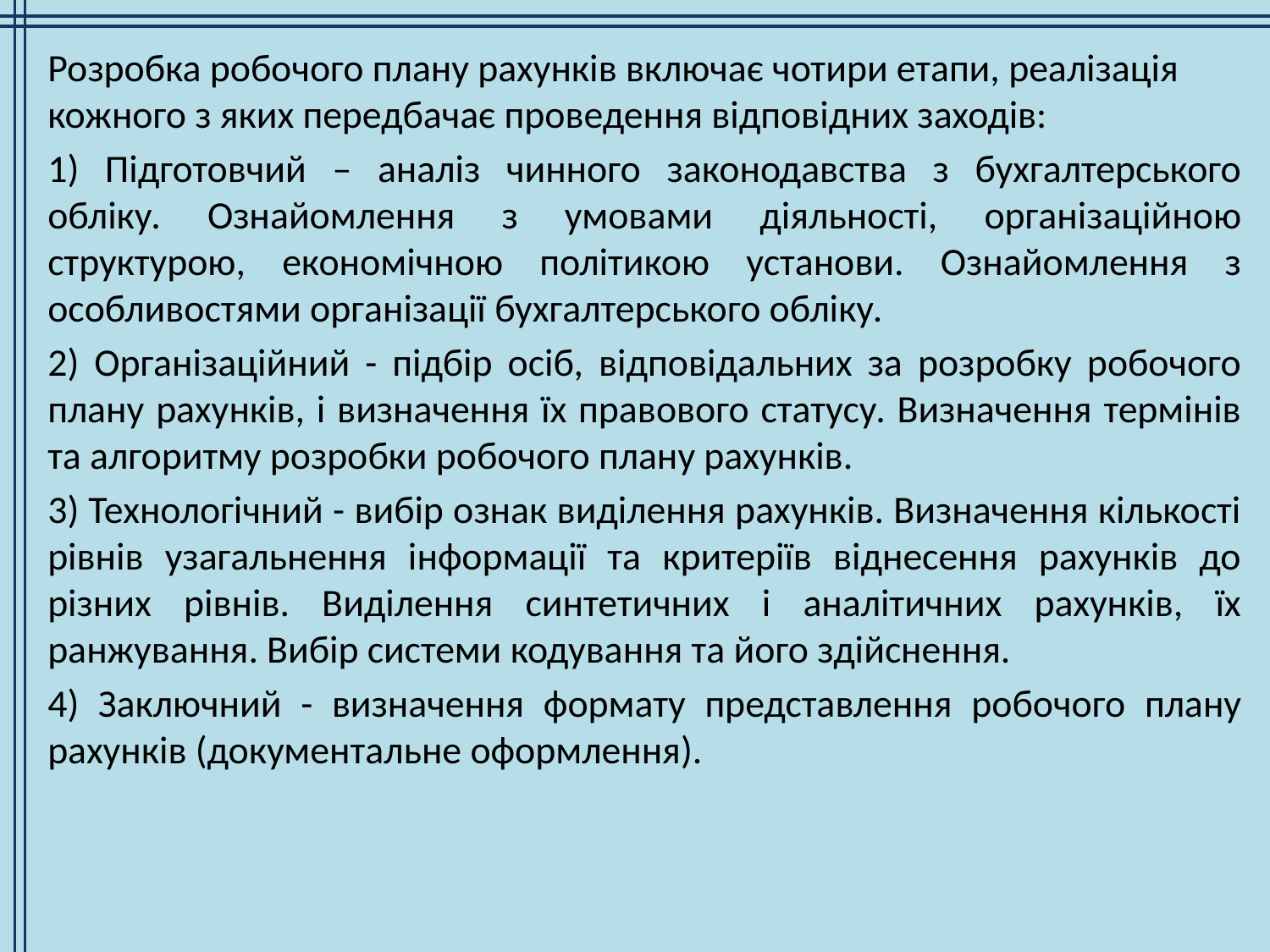

Розробка робочого плану рахунків включає чотири етапи, реалізація кожного з яких передбачає проведення відповідних заходів:
1) Підготовчий – аналіз чинного законодавства з бухгалтерського обліку. Ознайомлення з умовами діяльності, організаційною структурою, економічною політикою установи. Ознайомлення з особливостями організації бухгалтерського обліку.
2) Організаційний - підбір осіб, відповідальних за розробку робочого плану рахунків, і визначення їх правового статусу. Визначення термінів та алгоритму розробки робочого плану рахунків.
3) Технологічний - вибір ознак виділення рахунків. Визначення кількості рівнів узагальнення інформації та критеріїв віднесення рахунків до різних рівнів. Виділення синтетичних і аналітичних рахунків, їх ранжування. Вибір системи кодування та його здійснення.
4) Заключний - визначення формату представлення робочого плану рахунків (документальне оформлення).